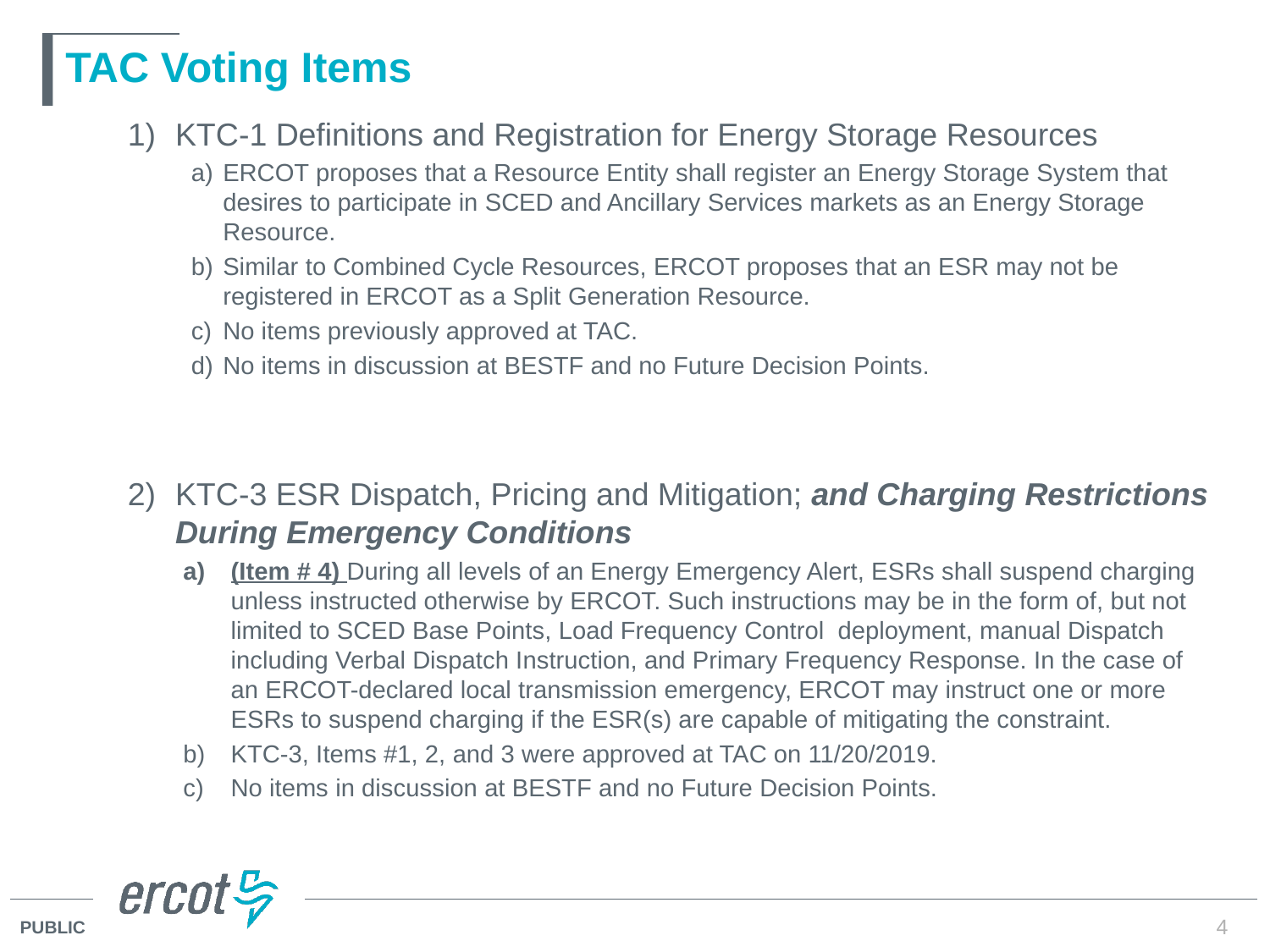

# TAC Voting Items
KTC-1 Definitions and Registration for Energy Storage Resources
ERCOT proposes that a Resource Entity shall register an Energy Storage System that desires to participate in SCED and Ancillary Services markets as an Energy Storage Resource.
Similar to Combined Cycle Resources, ERCOT proposes that an ESR may not be registered in ERCOT as a Split Generation Resource.
No items previously approved at TAC.
No items in discussion at BESTF and no Future Decision Points.

KTC-3 ESR Dispatch, Pricing and Mitigation; and Charging Restrictions During Emergency Conditions
(Item # 4) During all levels of an Energy Emergency Alert, ESRs shall suspend charging unless instructed otherwise by ERCOT. Such instructions may be in the form of, but not limited to SCED Base Points, Load Frequency Control  deployment, manual Dispatch including Verbal Dispatch Instruction, and Primary Frequency Response. In the case of an ERCOT-declared local transmission emergency, ERCOT may instruct one or more ESRs to suspend charging if the ESR(s) are capable of mitigating the constraint.
KTC-3, Items #1, 2, and 3 were approved at TAC on 11/20/2019.
No items in discussion at BESTF and no Future Decision Points.

4